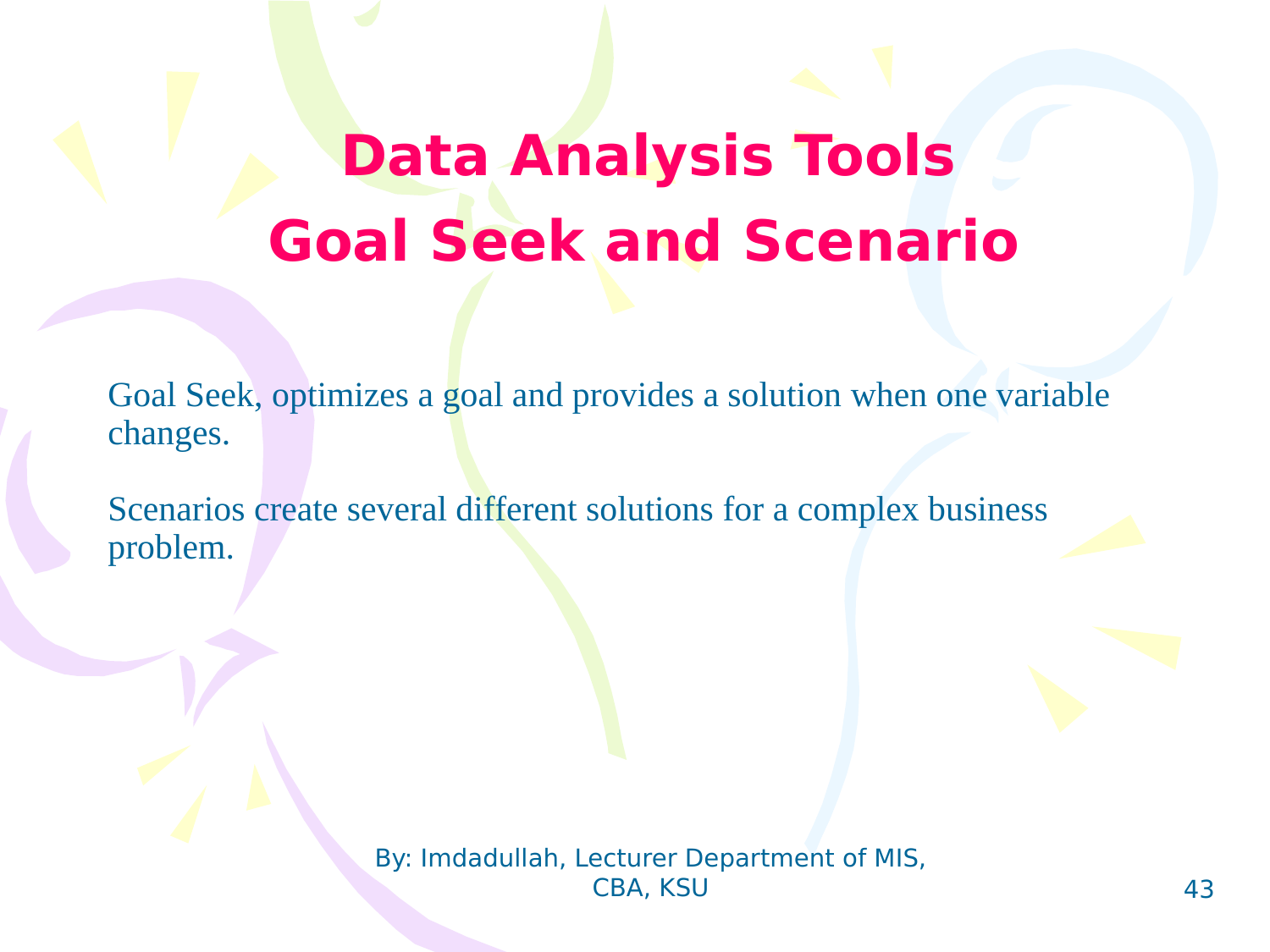

# Data Analysis Tools Goal Seek and Scenario

Goal Seek, optimizes a goal and provides a solution when one variable changes.

Scenarios create several different solutions for a complex business problem.
By: Imdadullah, Lecturer Department of MIS, CBA, KSU
43